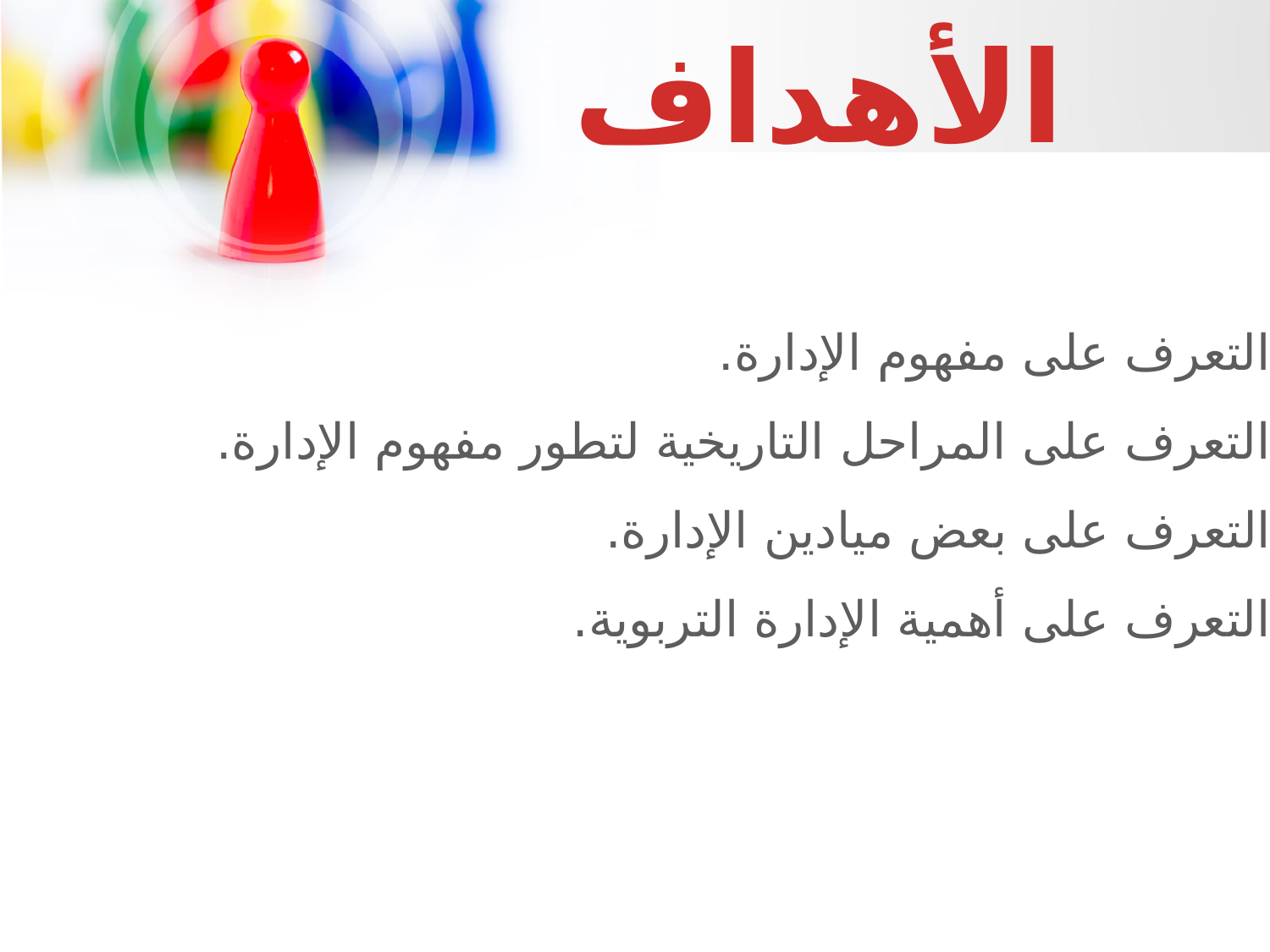

الأهداف
1- التعرف على مفهوم الإدارة.
2- التعرف على المراحل التاريخية لتطور مفهوم الإدارة.
3- التعرف على بعض ميادين الإدارة.
4- التعرف على أهمية الإدارة التربوية.